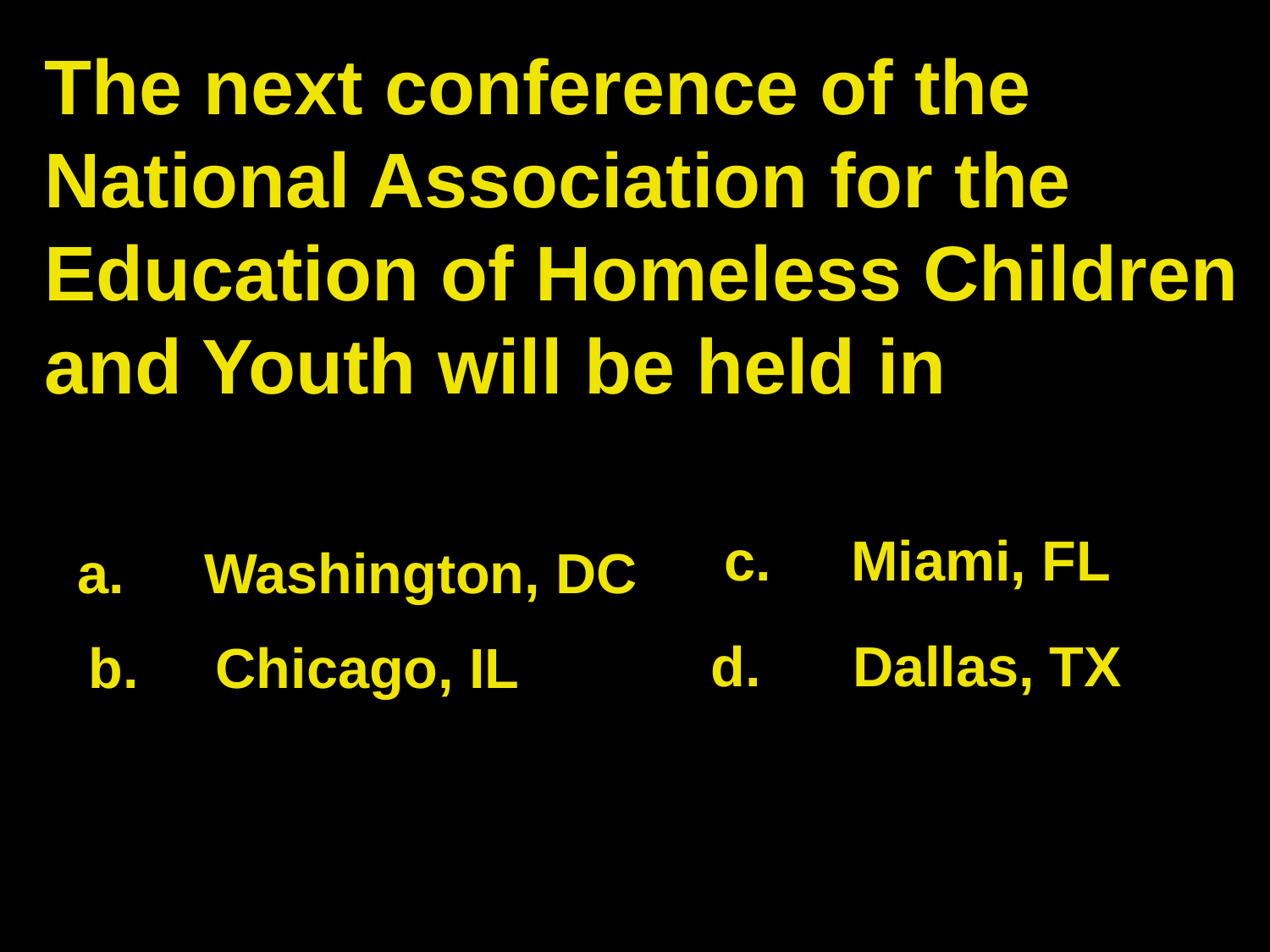

# The next conference of the National Association for the Education of Homeless Children and Youth will be held in
c.	Miami, FL

a.	Washington, DC
     Dallas, TX

b.	Chicago, IL